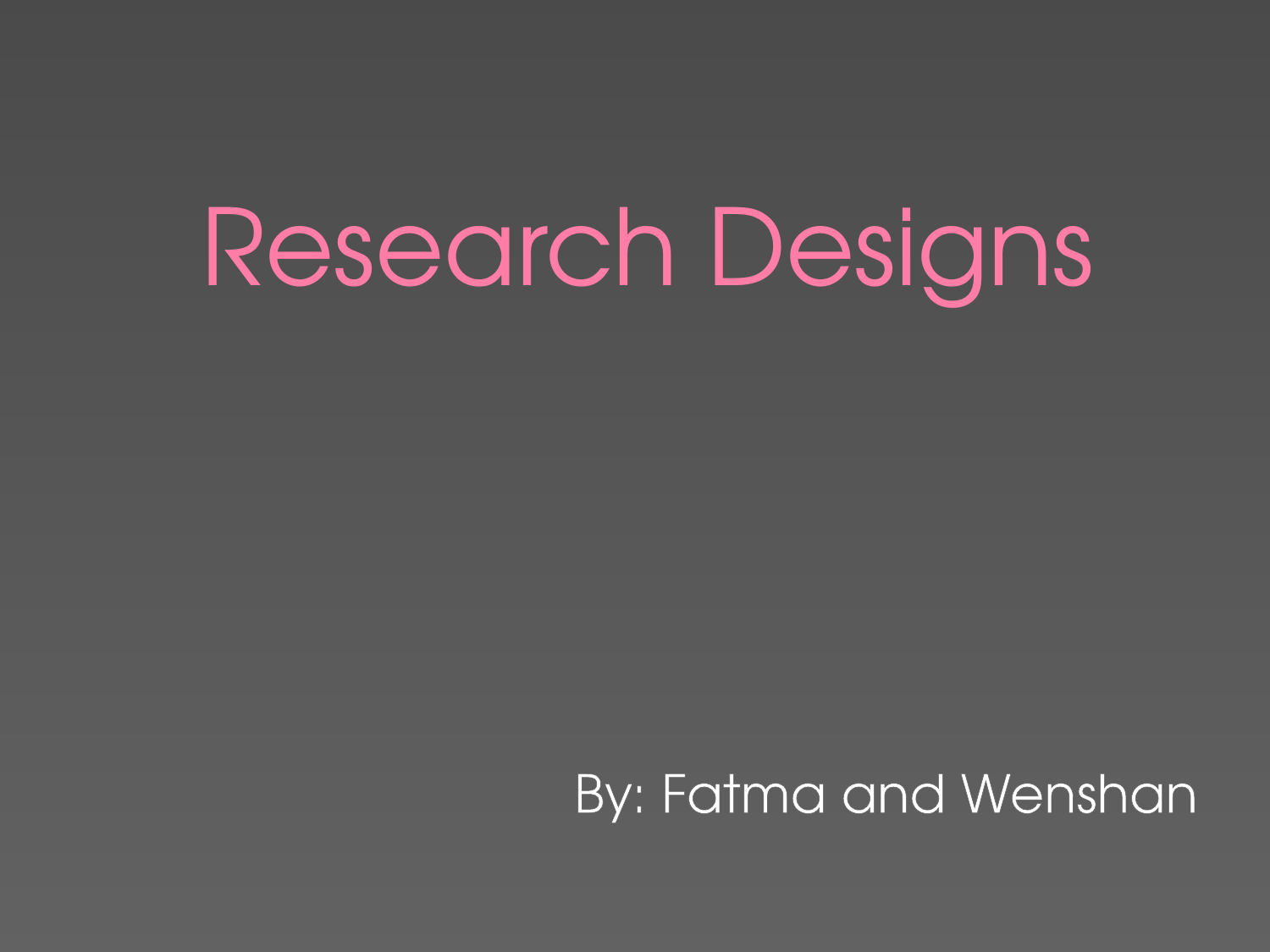

# Research Designs
By: Fatma and Wenshan